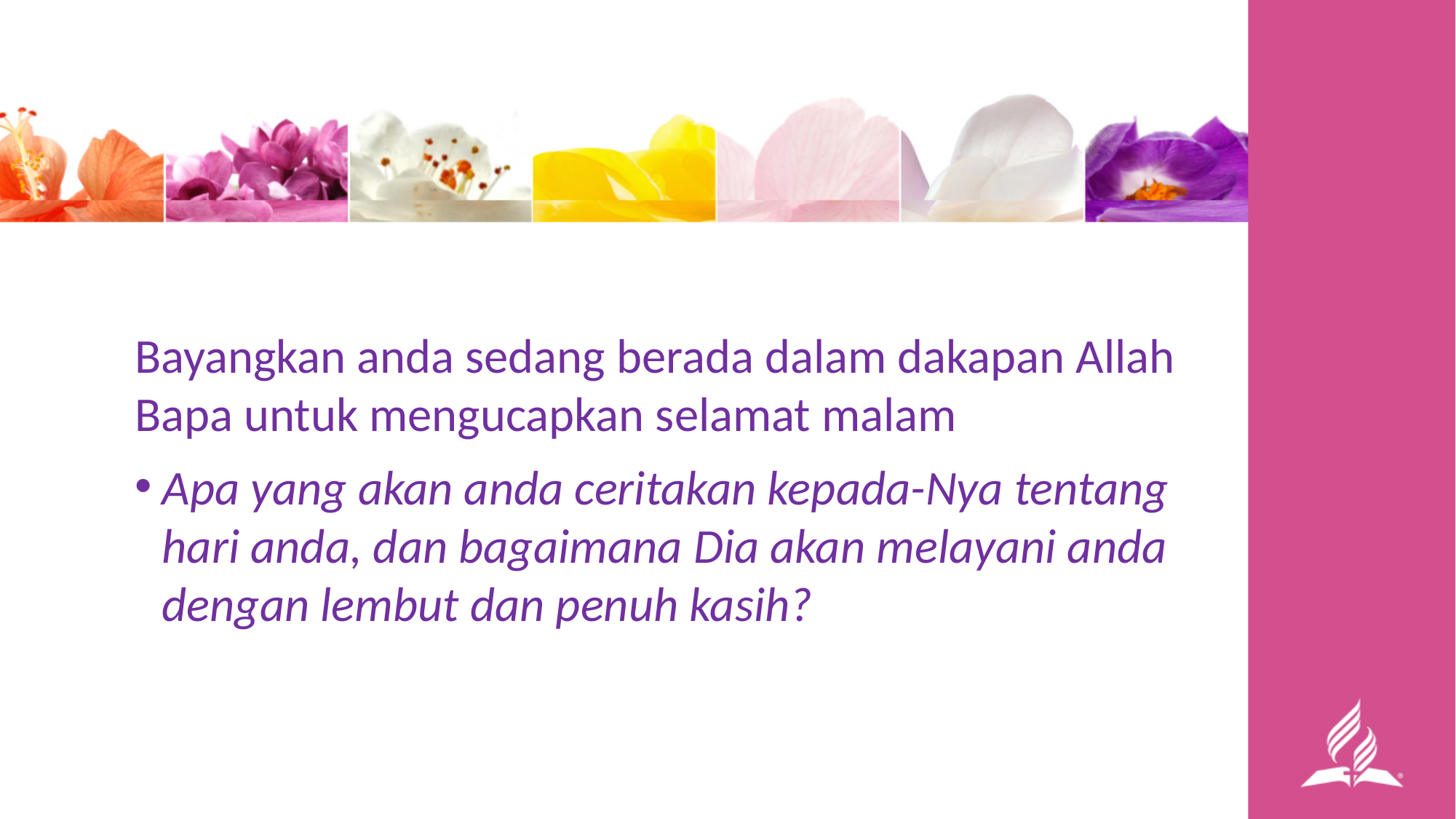

Bayangkan anda sedang berada dalam dakapan Allah Bapa untuk mengucapkan selamat malam
Apa yang akan anda ceritakan kepada-Nya tentang hari anda, dan bagaimana Dia akan melayani anda dengan lembut dan penuh kasih?